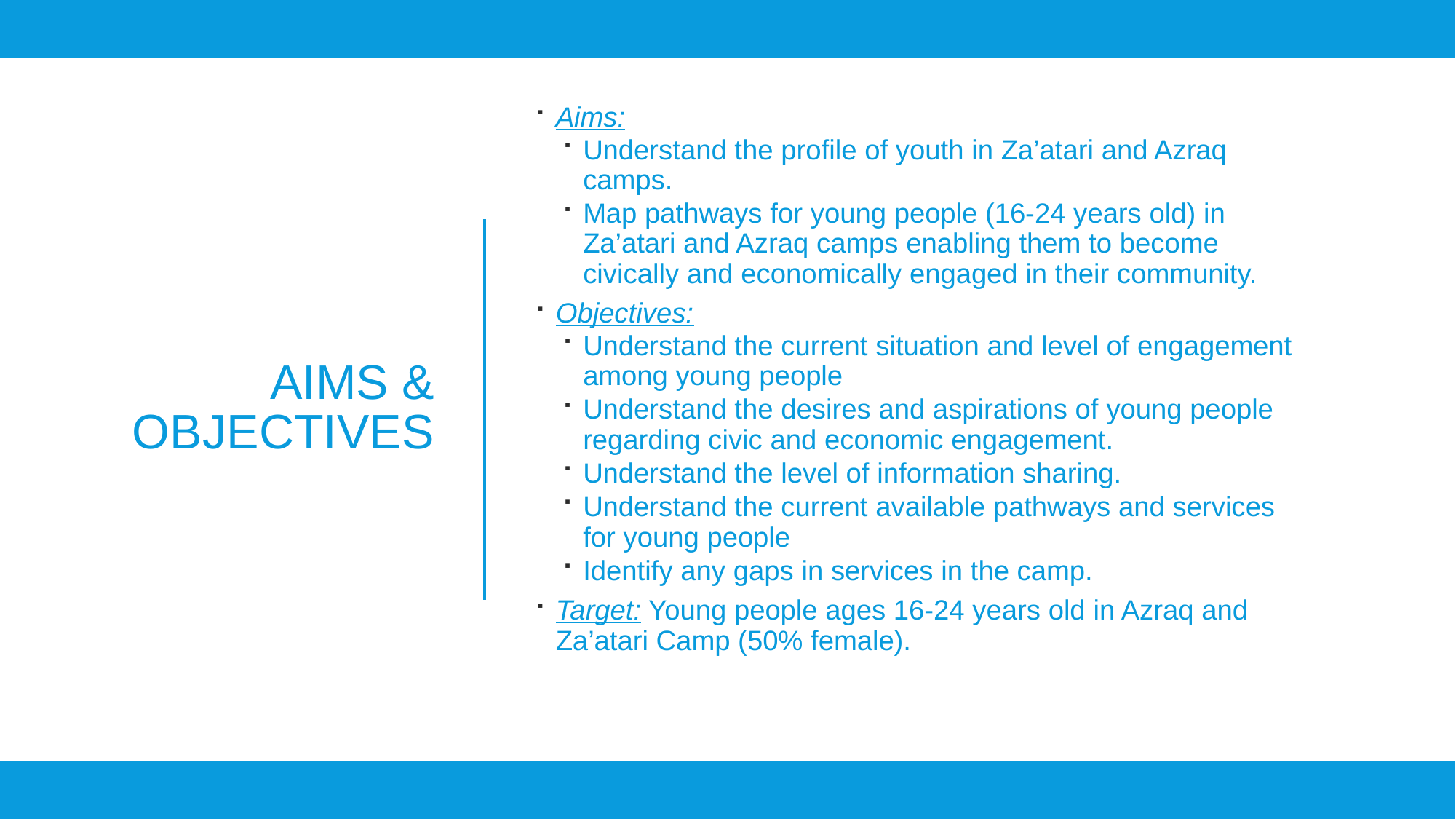

Aims:
Understand the profile of youth in Za’atari and Azraq camps.
Map pathways for young people (16-24 years old) in Za’atari and Azraq camps enabling them to become civically and economically engaged in their community.
Objectives:
Understand the current situation and level of engagement among young people
Understand the desires and aspirations of young people regarding civic and economic engagement.
Understand the level of information sharing.
Understand the current available pathways and services for young people
Identify any gaps in services in the camp.
Target: Young people ages 16-24 years old in Azraq and Za’atari Camp (50% female).

# Aims & Objectives